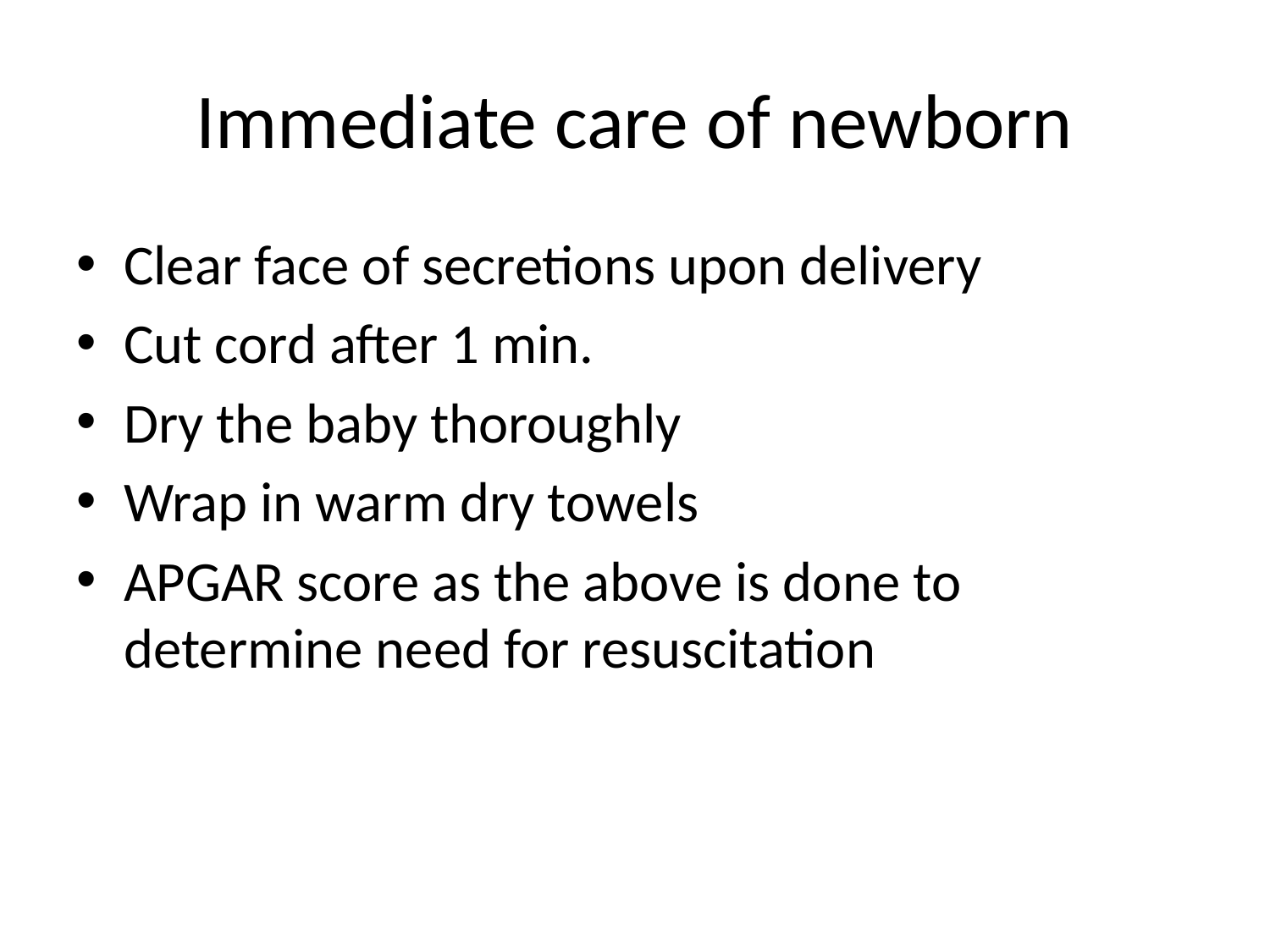

# Immediate care of newborn
Clear face of secretions upon delivery
Cut cord after 1 min.
Dry the baby thoroughly
Wrap in warm dry towels
APGAR score as the above is done to determine need for resuscitation